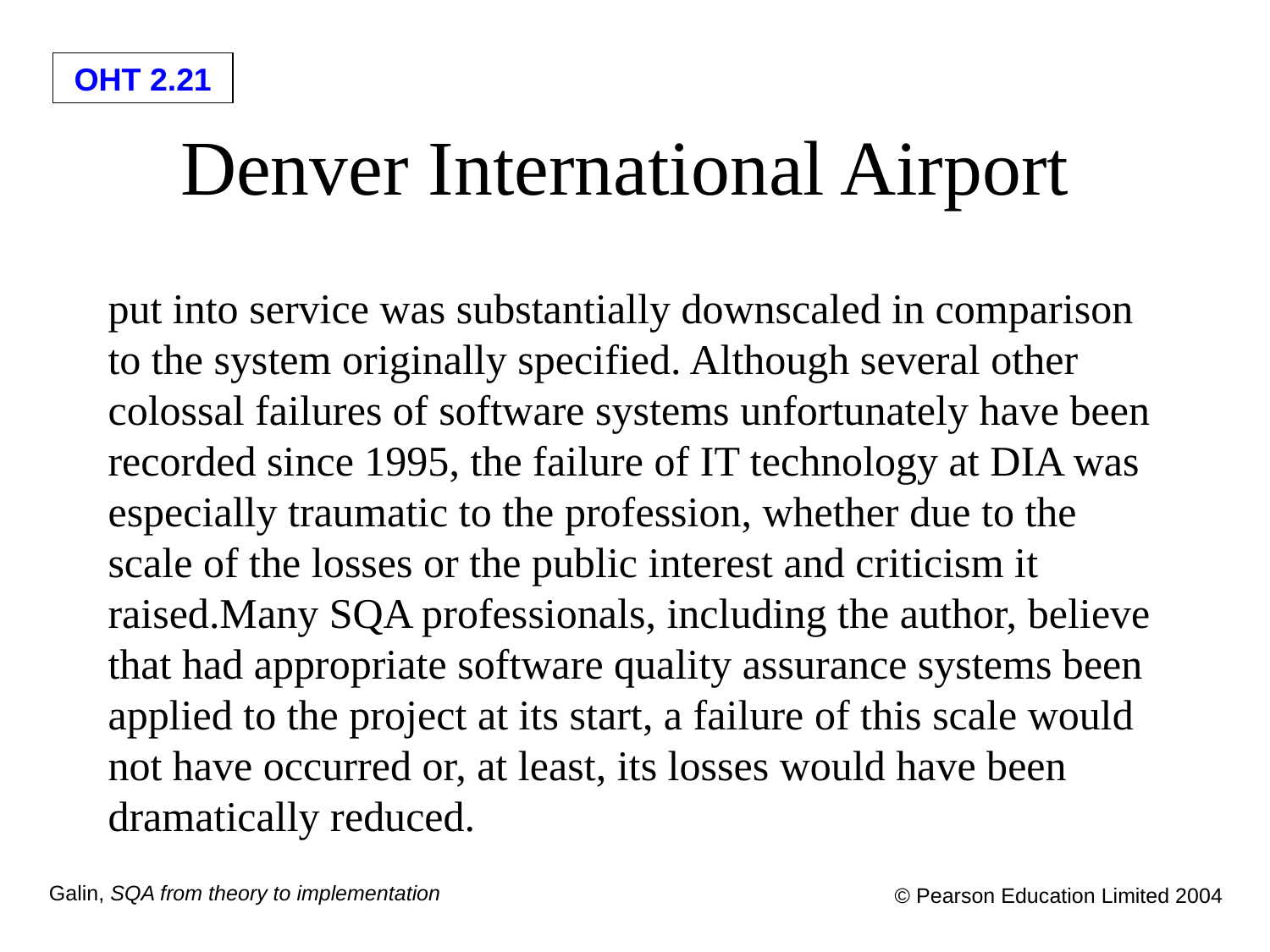

# Denver International Airport
put into service was substantially downscaled in comparison to the system originally specified. Although several other colossal failures of software systems unfortunately have been recorded since 1995, the failure of IT technology at DIA was especially traumatic to the profession, whether due to the scale of the losses or the public interest and criticism it raised.Many SQA professionals, including the author, believe that had appropriate software quality assurance systems been applied to the project at its start, a failure of this scale would not have occurred or, at least, its losses would have been dramatically reduced.